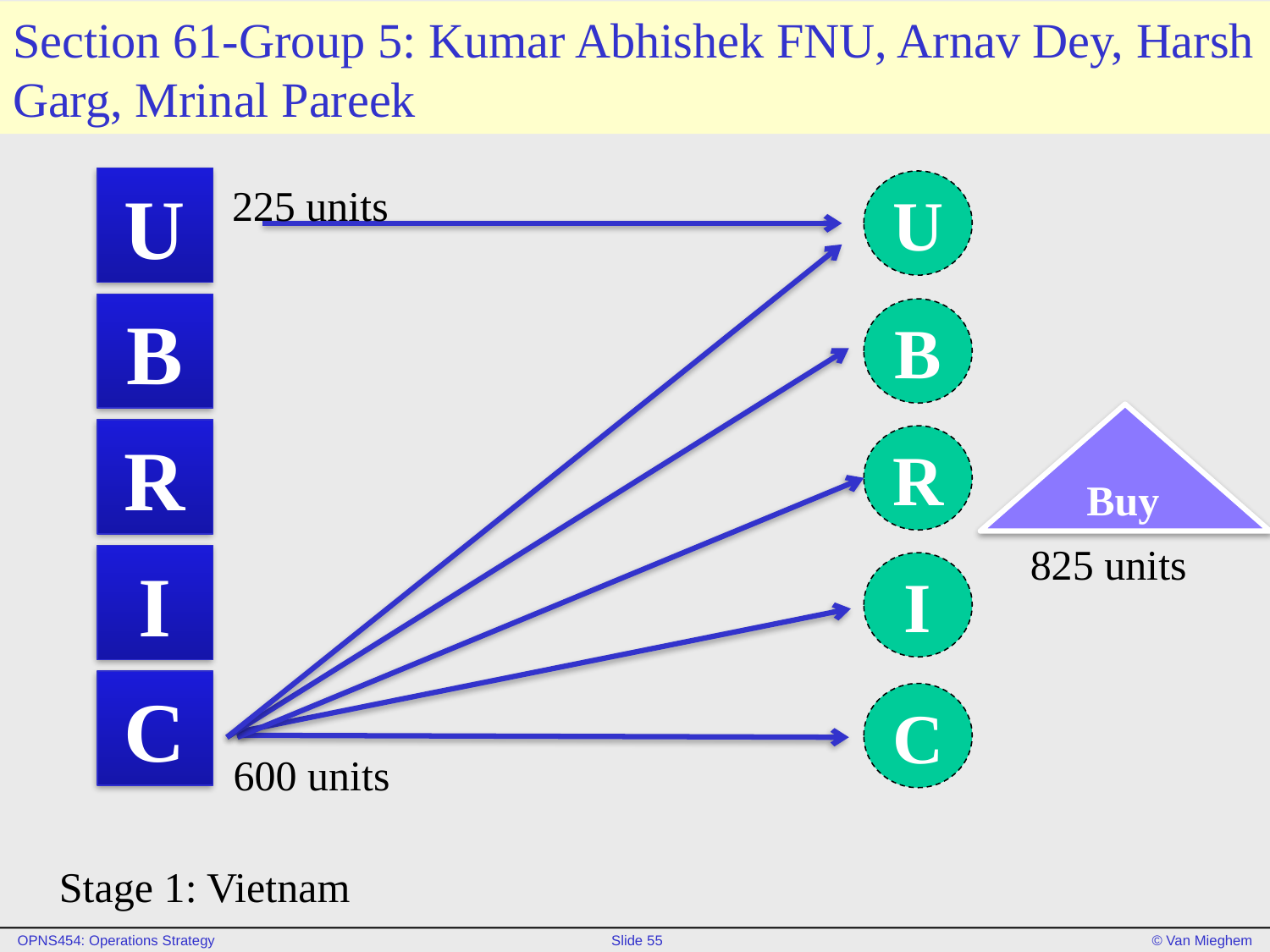

# Section 61-Group 5: Kumar Abhishek FNU, Arnav Dey, Harsh Garg, Mrinal Pareek
U
U
225 units
600 units
B
B
  Buy
825 units
R
R
I
I
C
C
Stage 1: Vietnam